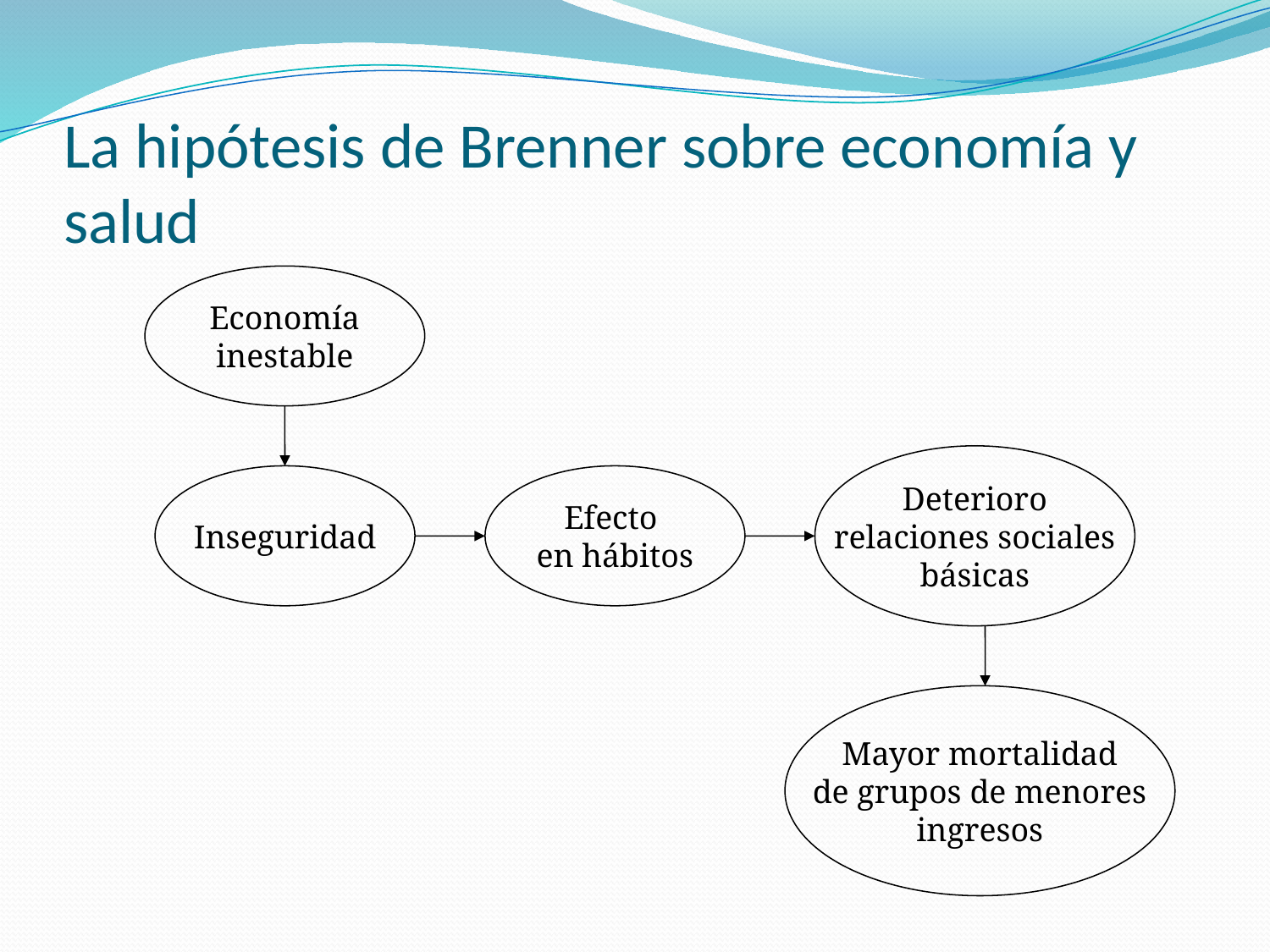

# La hipótesis de Brenner sobre economía y salud
Economía
inestable

Deterioro
relaciones sociales
básicas
Inseguridad
Efecto
en hábitos

Mayor mortalidad
de grupos de menores
ingresos